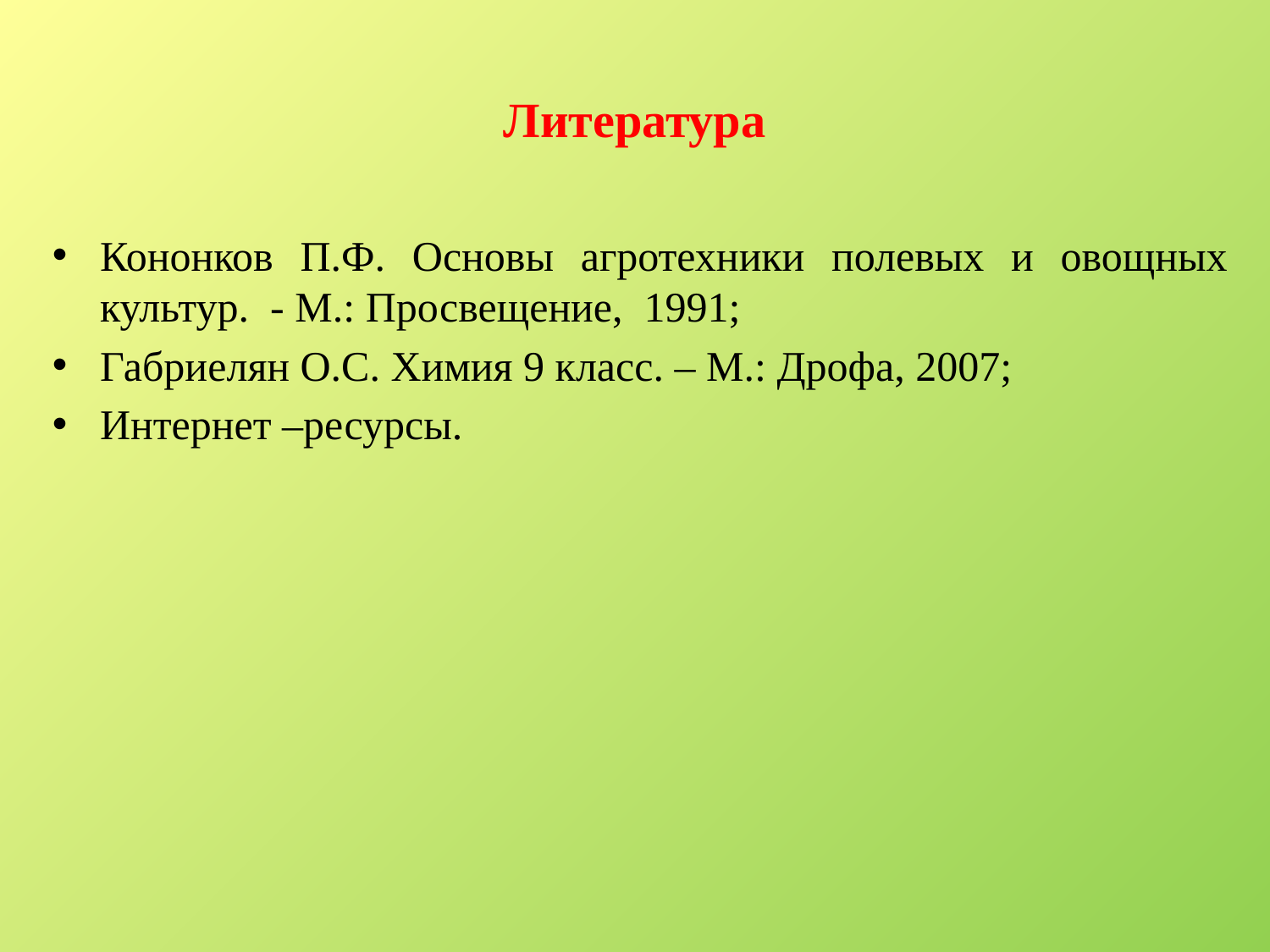

# Литература
Кононков П.Ф. Основы агротехники полевых и овощных культур.  - М.: Просвещение,  1991;
Габриелян О.С. Химия 9 класс. – М.: Дрофа, 2007;
Интернет –ресурсы.